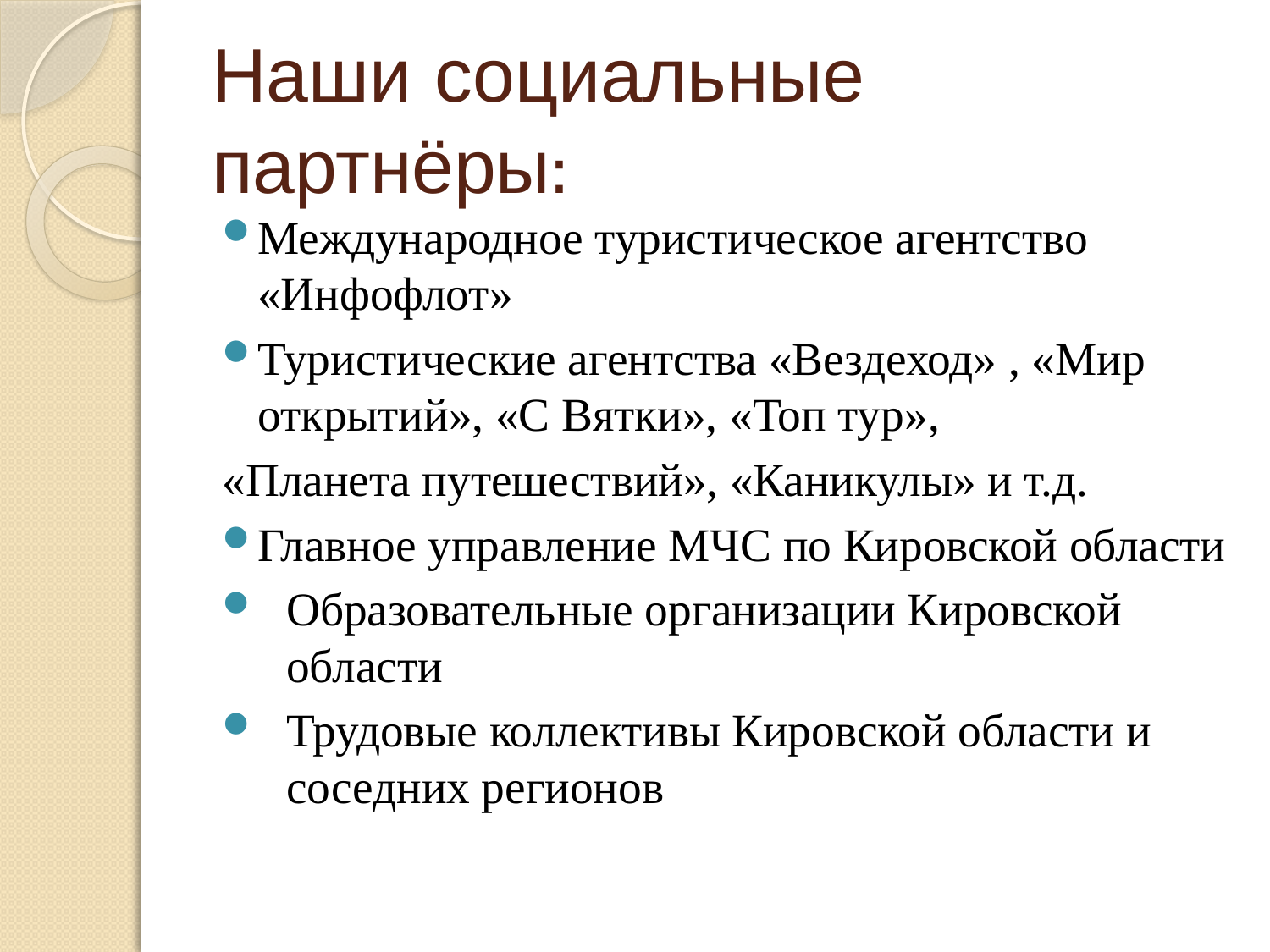

# Наши социальные партнёры:
Международное туристическое агентство «Инфофлот»
Туристические агентства «Вездеход» , «Мир открытий», «С Вятки», «Топ тур»,
«Планета путешествий», «Каникулы» и т.д.
Главное управление МЧС по Кировской области
Образовательные организации Кировской области
Трудовые коллективы Кировской области и соседних регионов